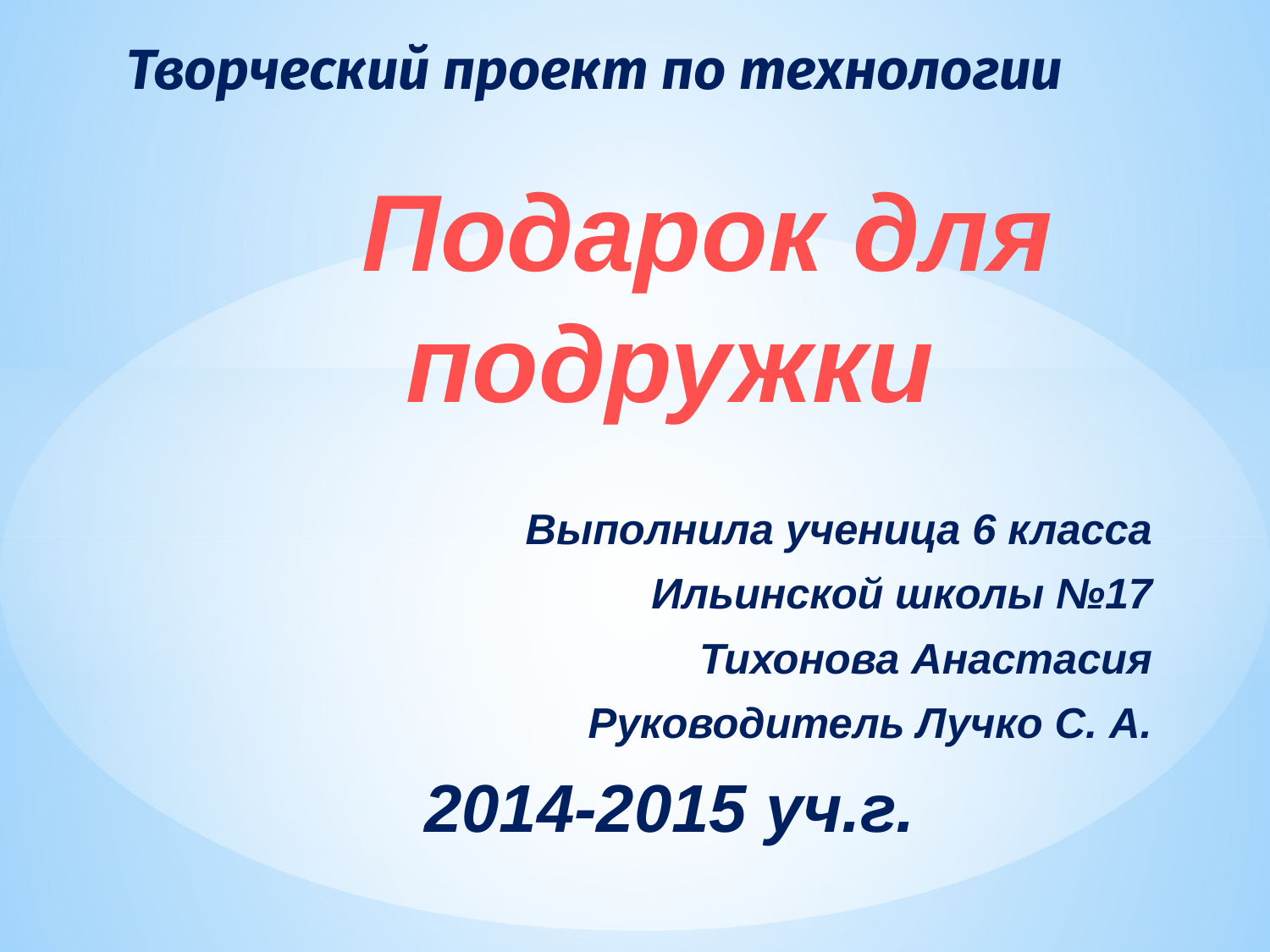

# Творческий проект по технологии
    Подарок для подружки

Выполнила ученица 6 класса
Ильинской школы №17
Тихонова Анастасия
Руководитель Лучко С. А.
2014-2015 уч.г.